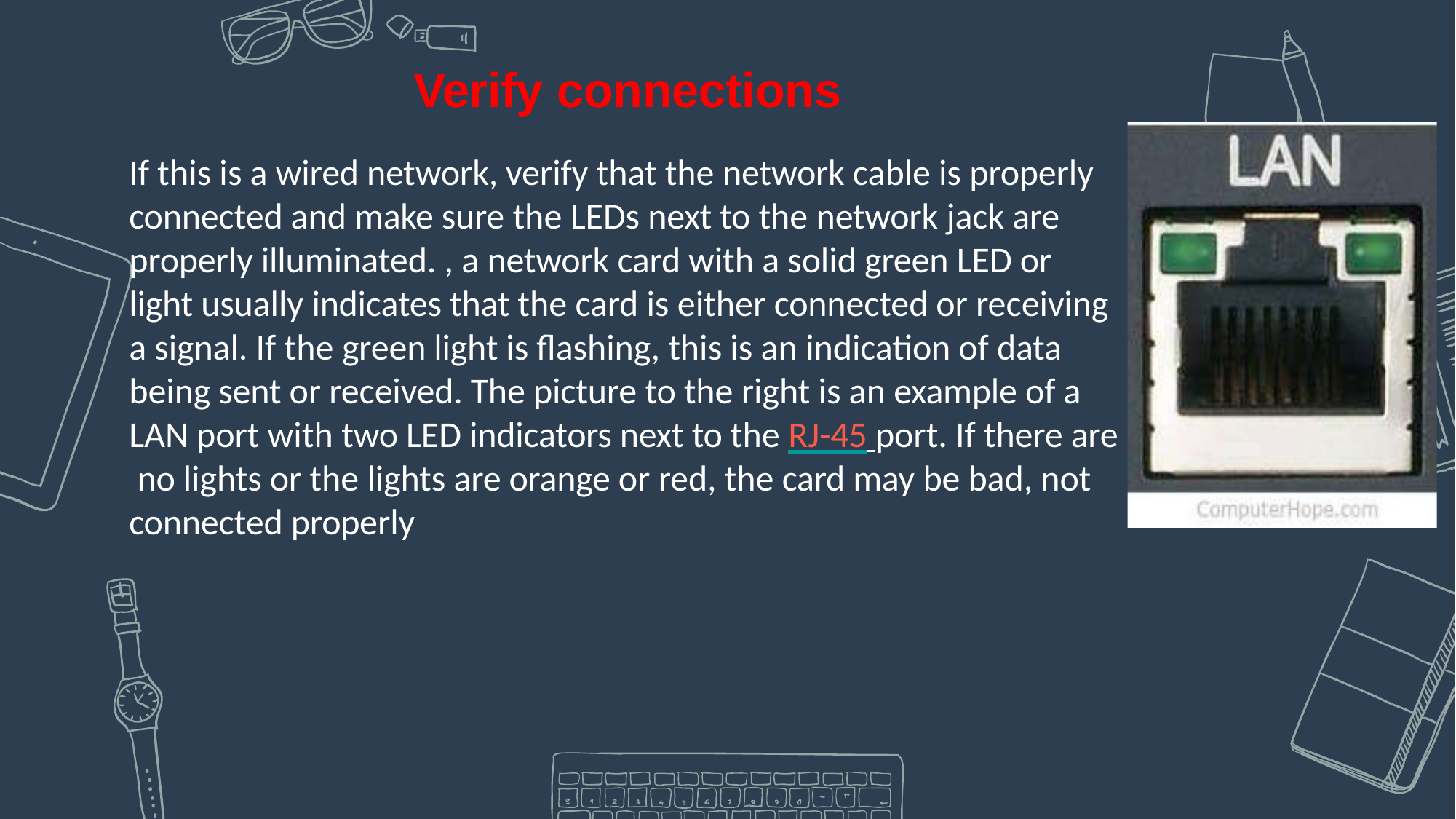

Verify connections

If this is a wired network, verify that the network cable is properly  connected and make sure the LEDs next to the network jack are  properly illuminated. , a network card with a solid green LED or  light usually indicates that the card is either connected or receiving  a signal. If the green light is flashing, this is an indication of data  being sent or received. The picture to the right is an example of a  LAN port with two LED indicators next to the RJ-45 port. If there are  no lights or the lights are orange or red, the card may be bad, not  connected properly